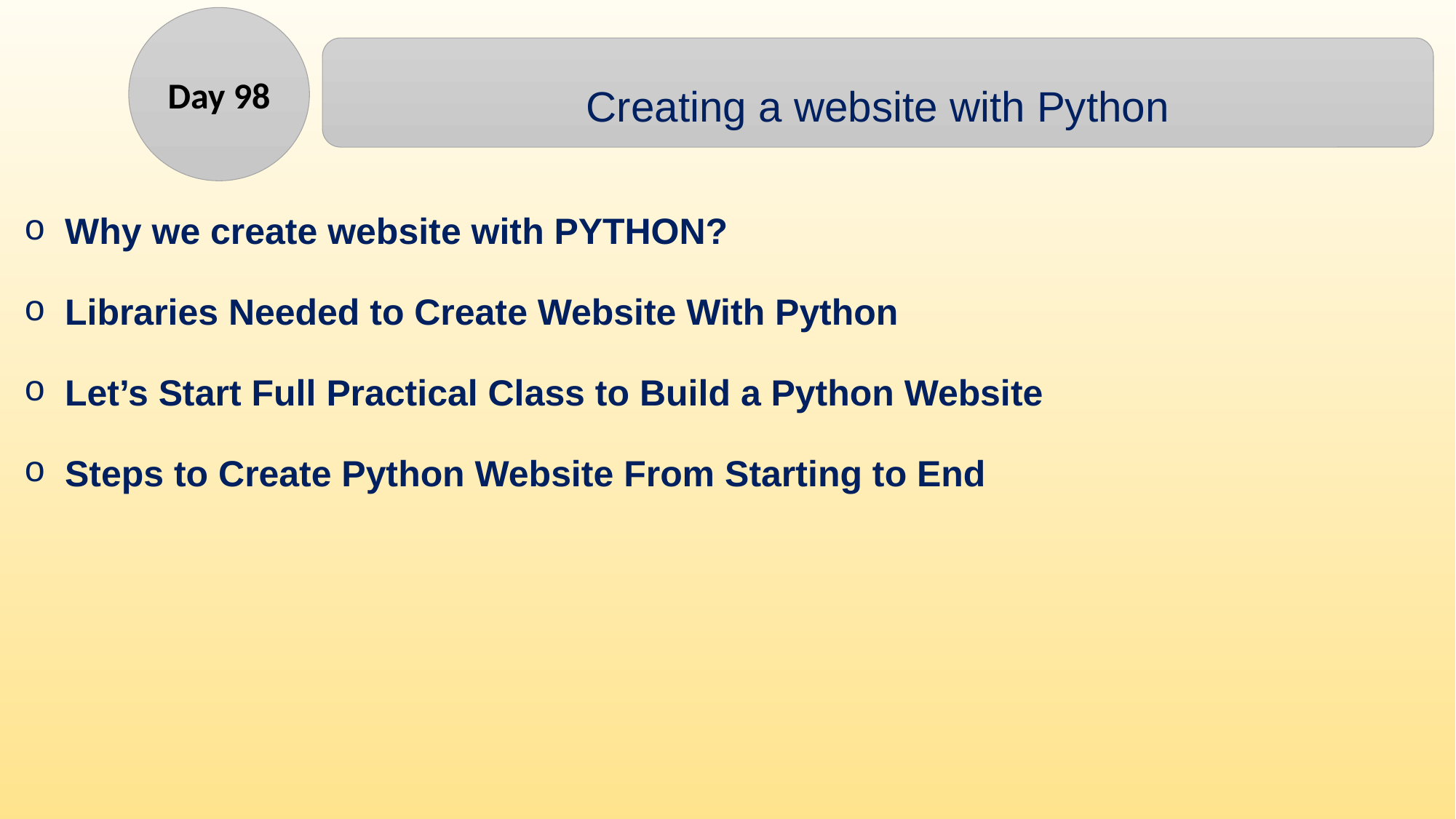

Day 98
Creating a website with Python
Why we create website with PYTHON?
Libraries Needed to Create Website With Python
Let’s Start Full Practical Class to Build a Python Website
Steps to Create Python Website From Starting to End